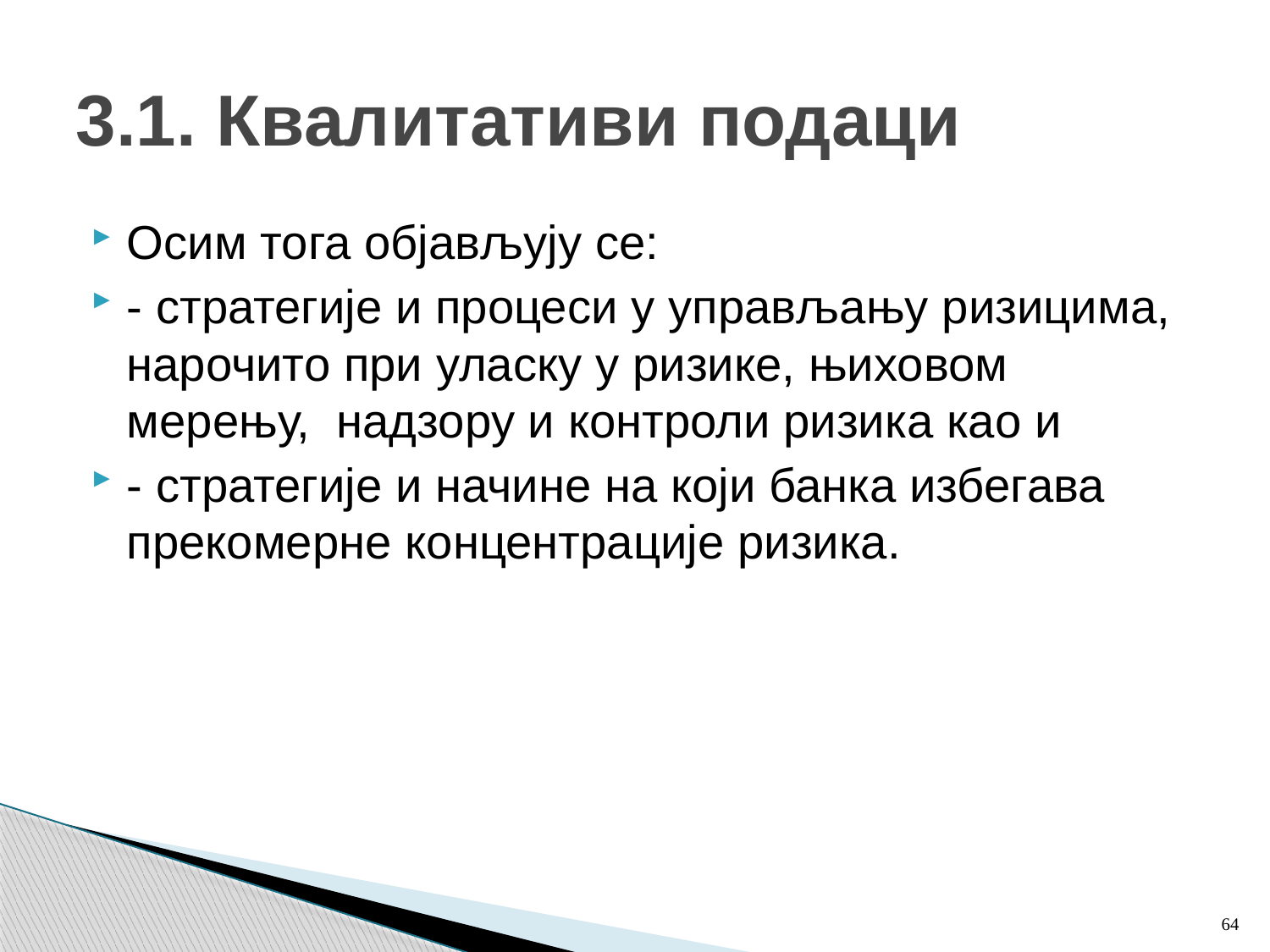

# 3.1. Квалитативи подаци
Осим тога објављују се:
- стратегије и процеси у управљању ризицима, нарочито при уласку у ризике, њиховом мерењу,  надзору и контроли ризика као и
- стратегије и начине на који банка избегава прекомерне концентрације ризика.

64